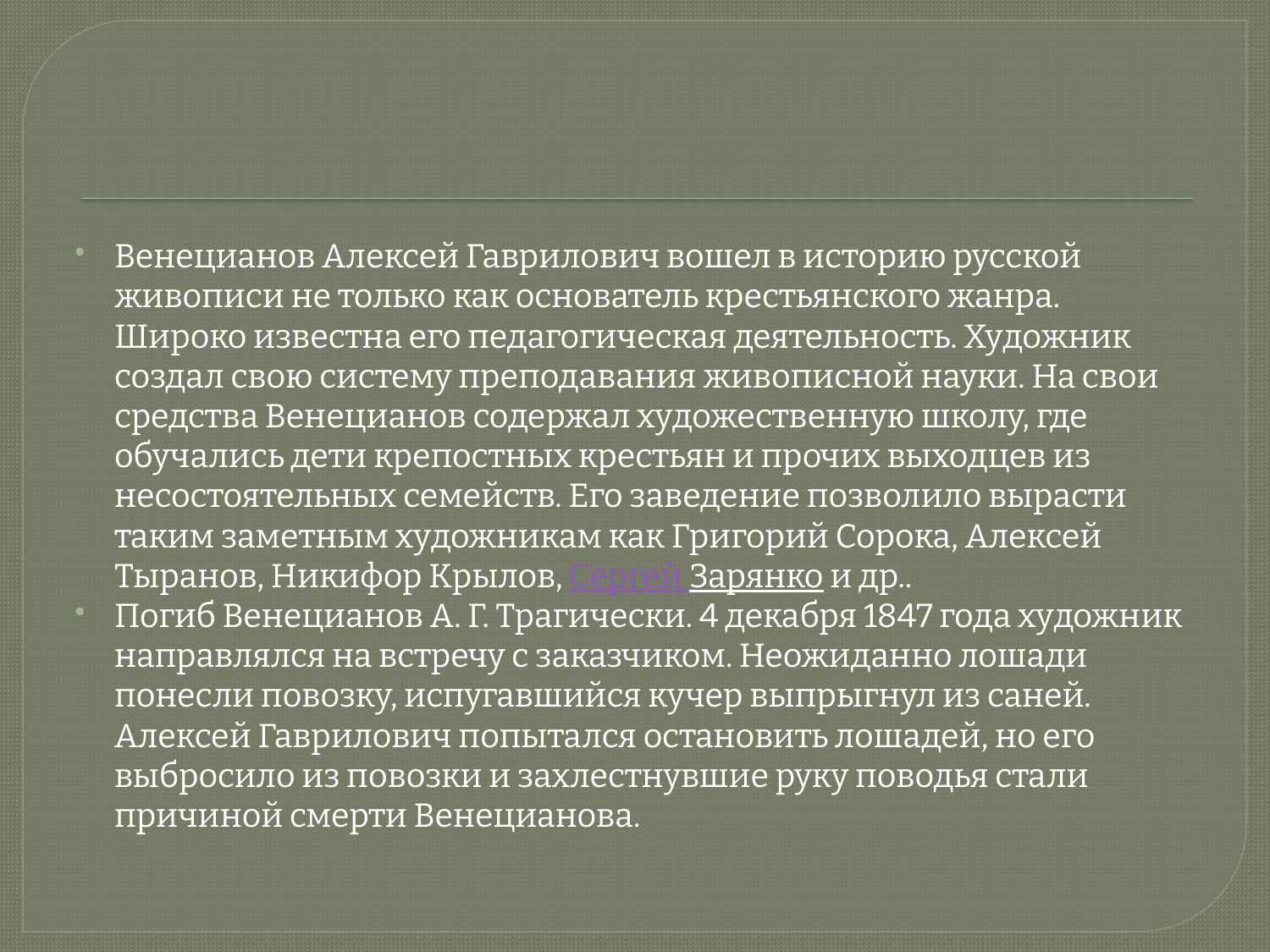

#
Венецианов Алексей Гаврилович вошел в историю русской живописи не только как основатель крестьянского жанра. Широко известна его педагогическая деятельность. Художник создал свою систему преподавания живописной науки. На свои средства Венецианов содержал художественную школу, где обучались дети крепостных крестьян и прочих выходцев из несостоятельных семейств. Его заведение позволило вырасти таким заметным художникам как Григорий Сорока, Алексей Тыранов, Никифор Крылов, Сергей Зарянко и др..
Погиб Венецианов А. Г. Трагически. 4 декабря 1847 года художник направлялся на встречу с заказчиком. Неожиданно лошади понесли повозку, испугавшийся кучер выпрыгнул из саней. Алексей Гаврилович попытался остановить лошадей, но его выбросило из повозки и захлестнувшие руку поводья стали причиной смерти Венецианова.